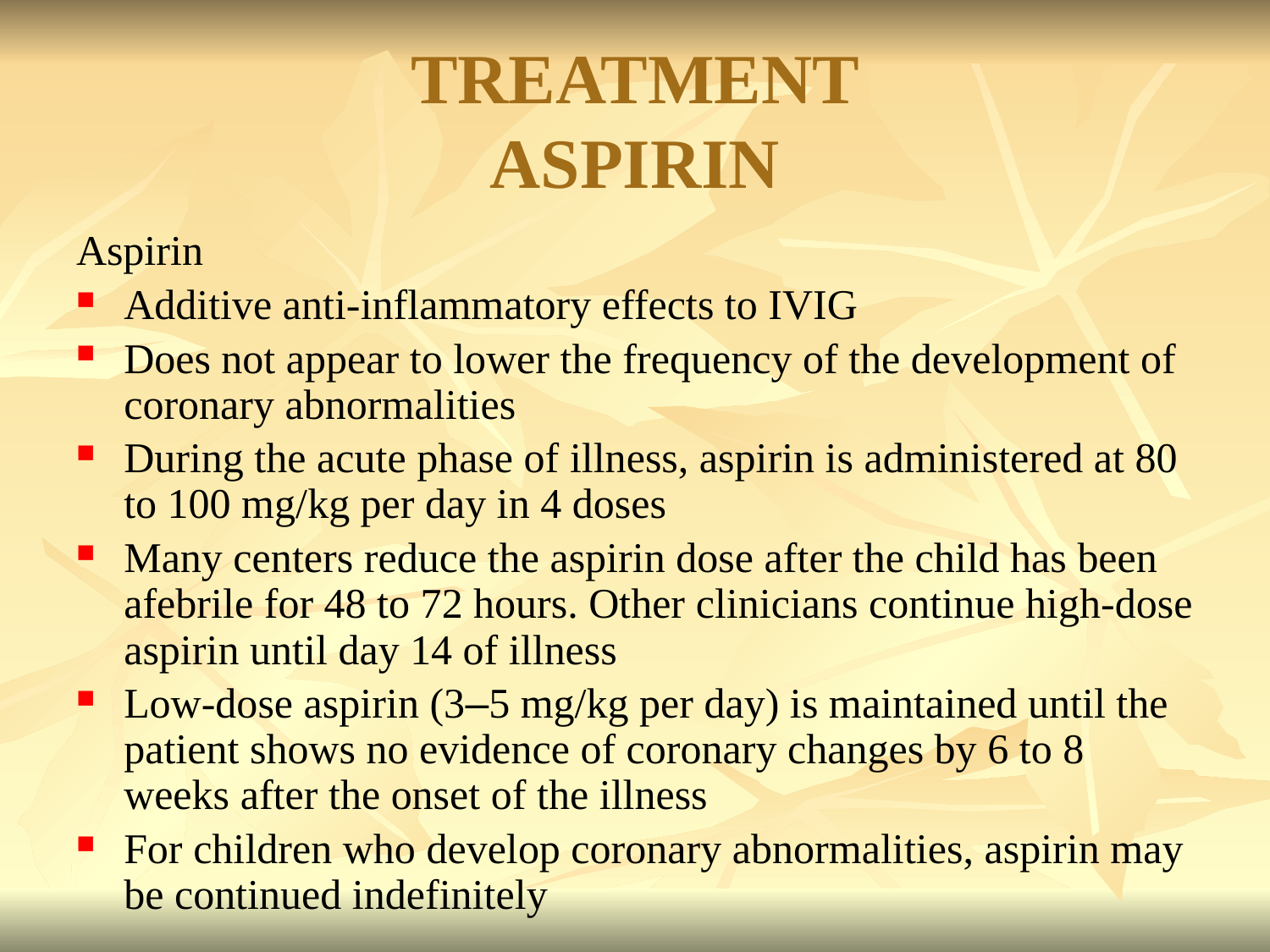

# TREATMENT ASPIRIN
Aspirin
Additive anti-inflammatory effects to IVIG
Does not appear to lower the frequency of the development of coronary abnormalities
During the acute phase of illness, aspirin is administered at 80 to 100 mg/kg per day in 4 doses
Many centers reduce the aspirin dose after the child has been afebrile for 48 to 72 hours. Other clinicians continue high-dose aspirin until day 14 of illness
Low-dose aspirin (3–5 mg/kg per day) is maintained until the patient shows no evidence of coronary changes by 6 to 8 weeks after the onset of the illness
For children who develop coronary abnormalities, aspirin may be continued indefinitely